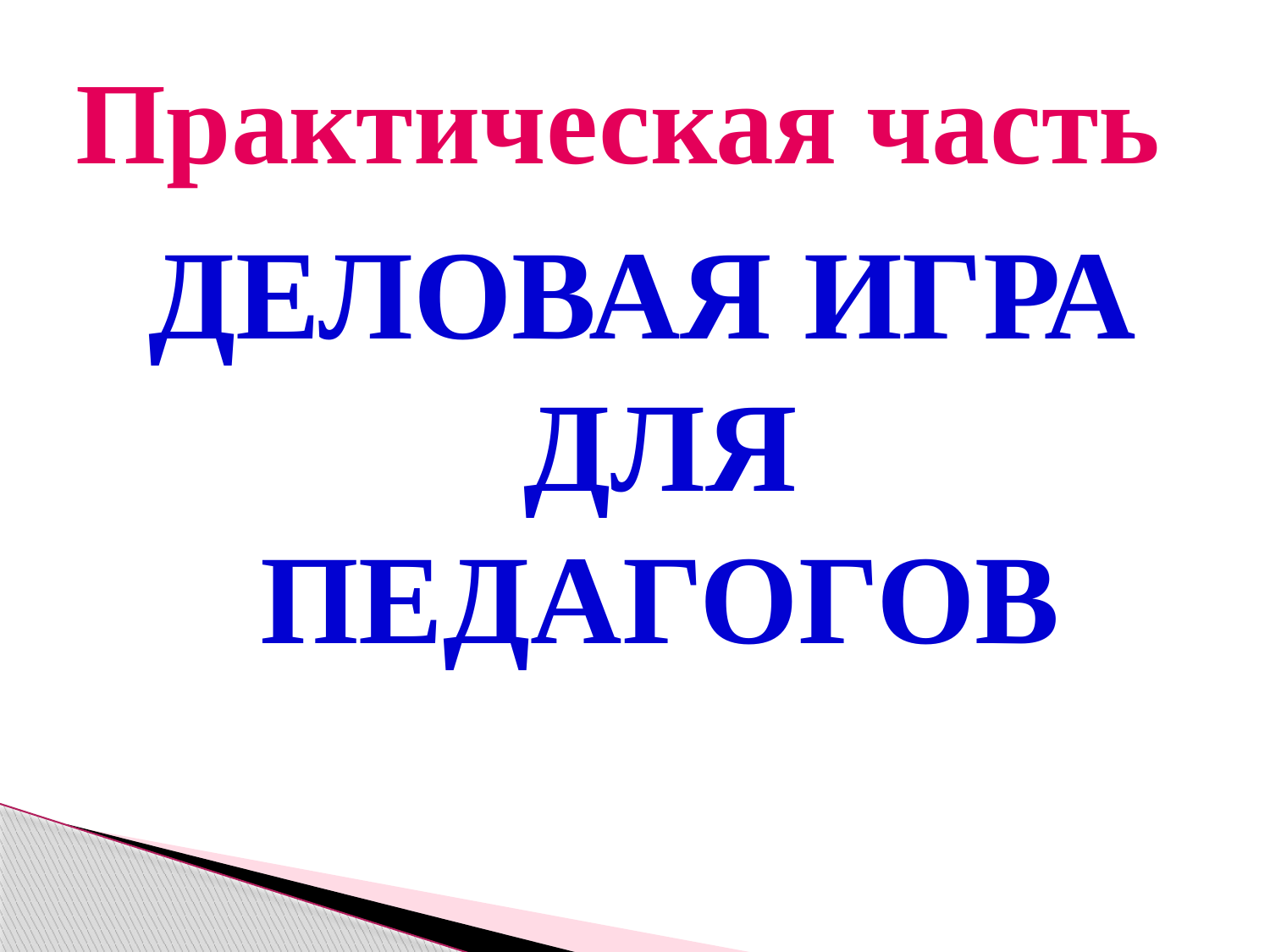

# Практическая часть
ДЕЛОВАЯ ИГРА ДЛЯ ПЕДАГОГОВ